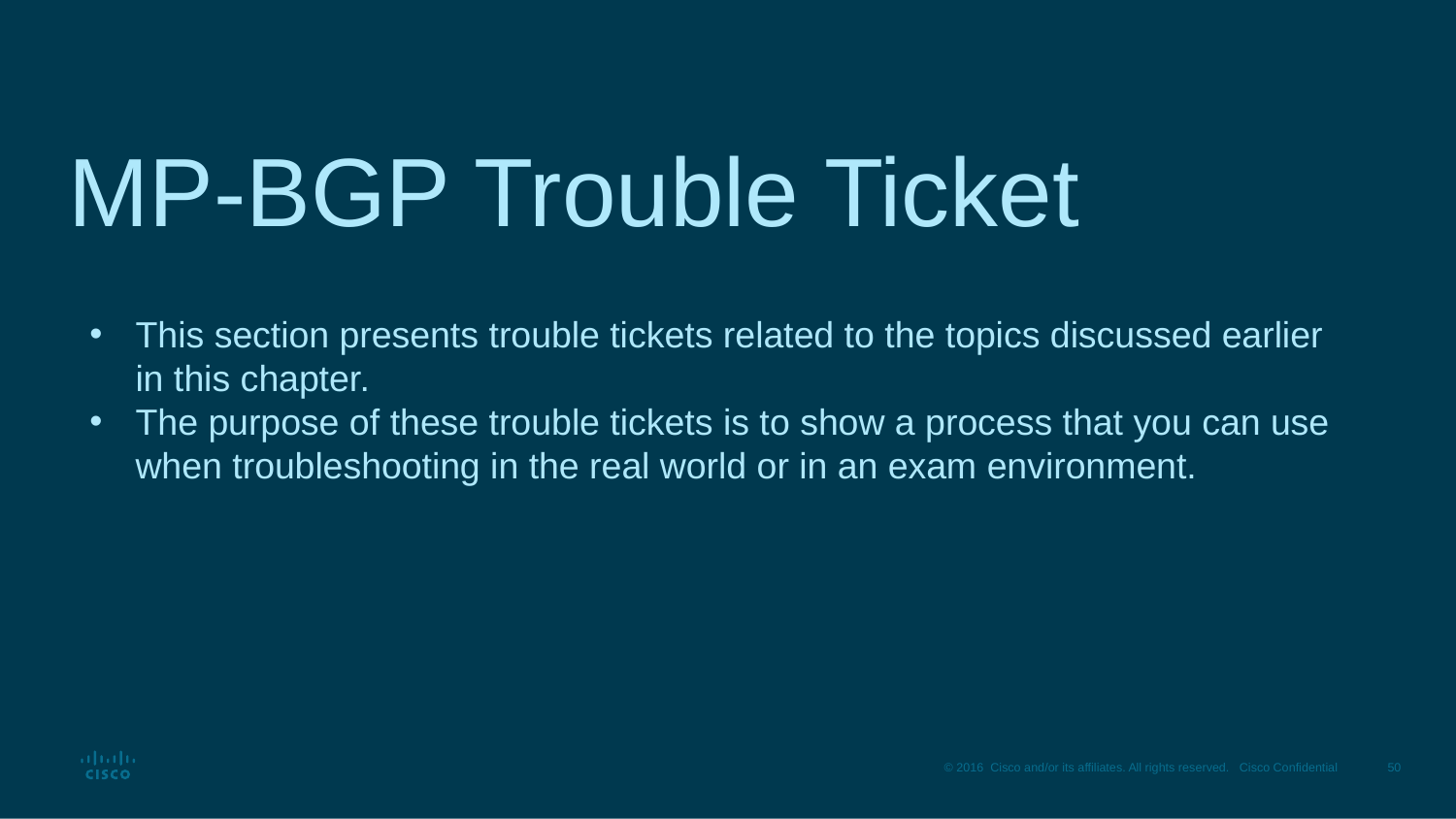

# MP-BGP Trouble Ticket
This section presents trouble tickets related to the topics discussed earlier in this chapter.
The purpose of these trouble tickets is to show a process that you can use when troubleshooting in the real world or in an exam environment.